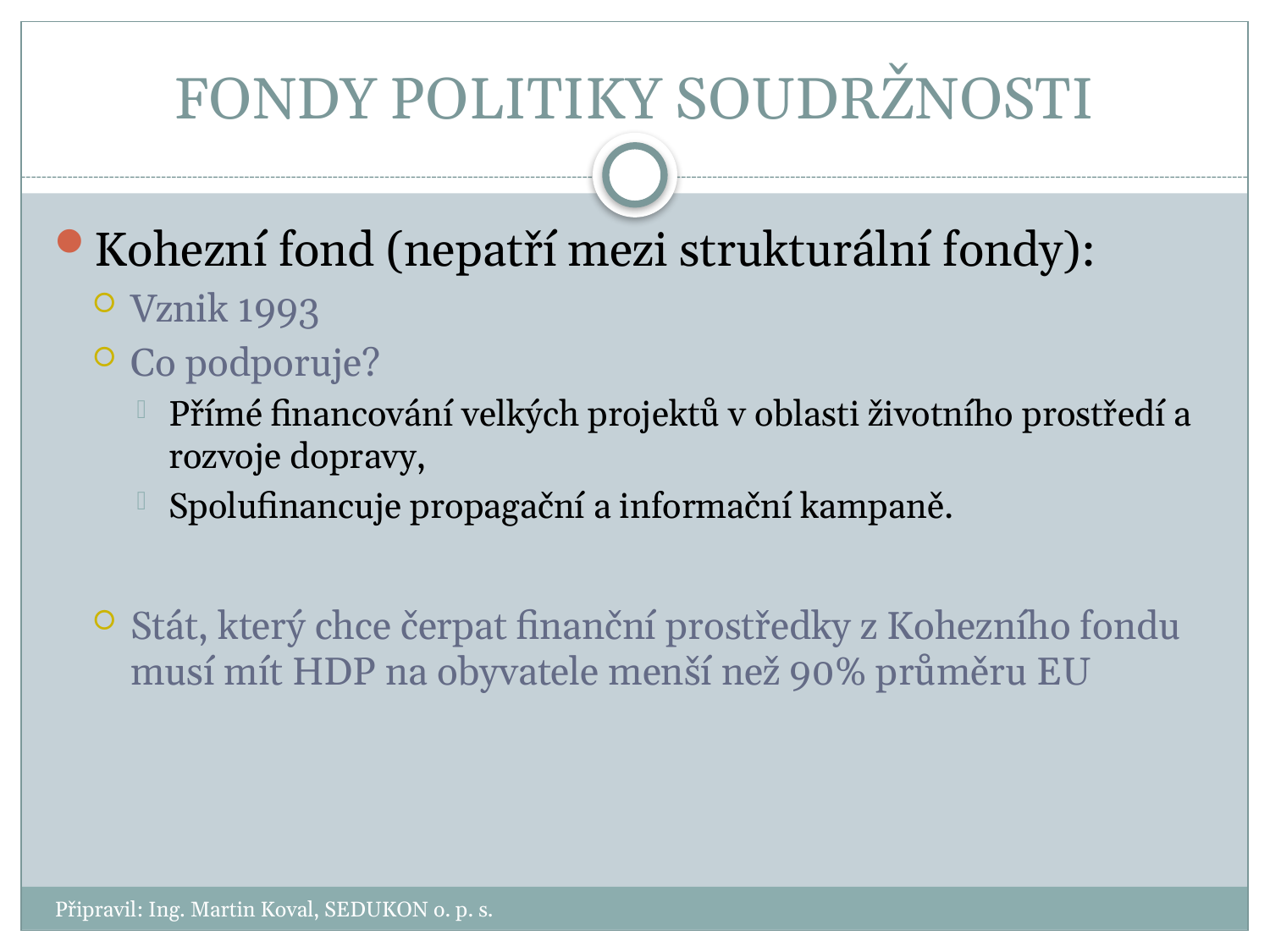

# FONDY POLITIKY SOUDRŽNOSTI
Kohezní fond (nepatří mezi strukturální fondy):
Vznik 1993
Co podporuje?
Přímé financování velkých projektů v oblasti životního prostředí a rozvoje dopravy,
Spolufinancuje propagační a informační kampaně.

Stát, který chce čerpat finanční prostředky z Kohezního fondu musí mít HDP na obyvatele menší než 90% průměru EU
Připravil: Ing. Martin Koval, SEDUKON o. p. s.